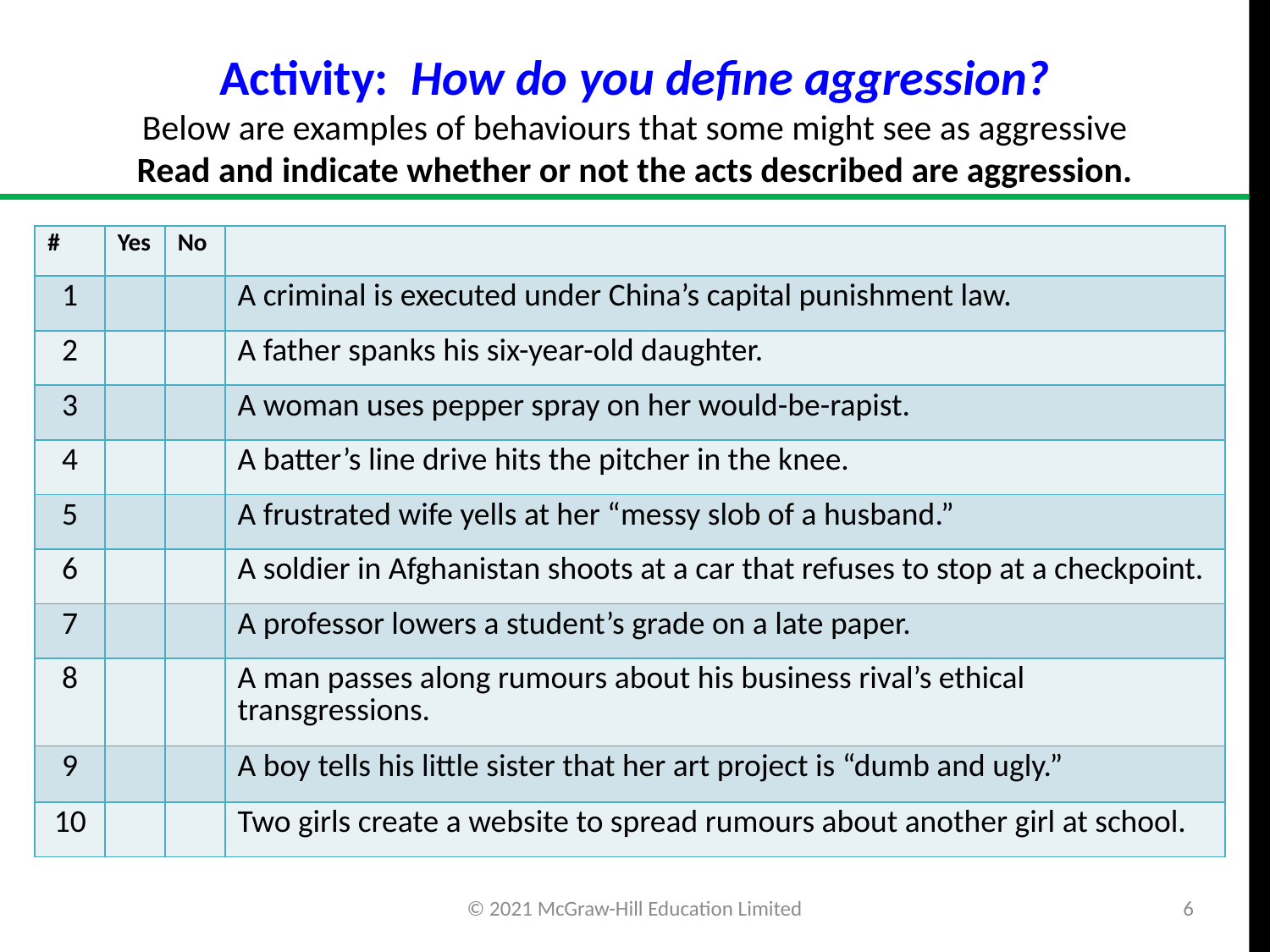

# Activity:  How do you define aggression? Below are examples of behaviours that some might see as aggressive Read and indicate whether or not the acts described are aggression.
| # | Yes | No |  |
| --- | --- | --- | --- |
| 1 |  |  | A criminal is executed under China’s capital punishment law. |
| 2 |  |  | A father spanks his six-year-old daughter. |
| 3 |  |  | A woman uses pepper spray on her would-be-rapist. |
| 4 |  |  | A batter’s line drive hits the pitcher in the knee. |
| 5 |  |  | A frustrated wife yells at her “messy slob of a husband.” |
| 6 |  |  | A soldier in Afghanistan shoots at a car that refuses to stop at a checkpoint. |
| 7 |  |  | A professor lowers a student’s grade on a late paper. |
| 8 |  |  | A man passes along rumours about his business rival’s ethical transgressions. |
| 9 |  |  | A boy tells his little sister that her art project is “dumb and ugly.” |
| 10 |  |  | Two girls create a website to spread rumours about another girl at school. |
© 2021 McGraw-Hill Education Limited
6